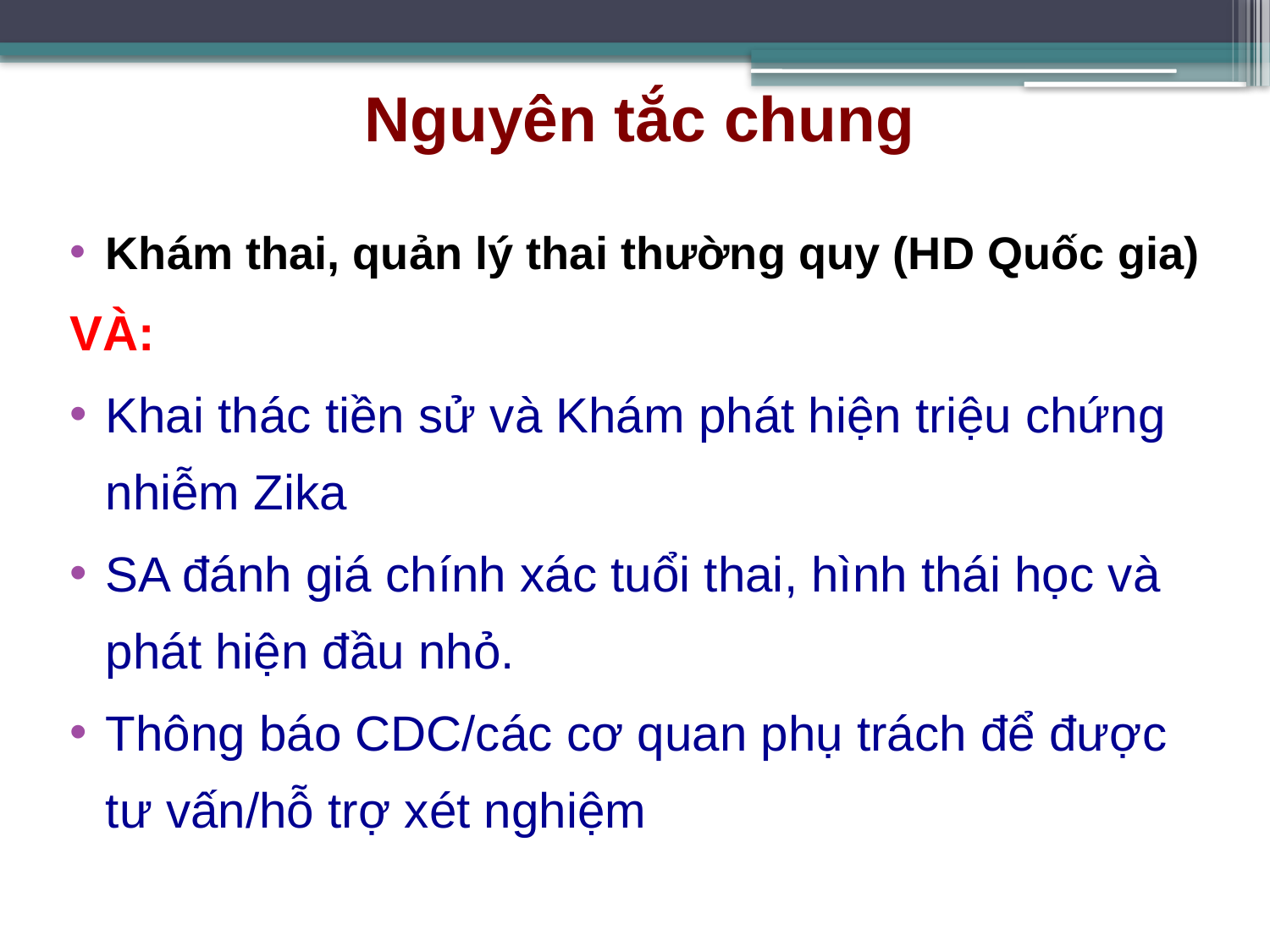

Nguyên tắc chung
Khám thai, quản lý thai thường quy (HD Quốc gia)
VÀ:
Khai thác tiền sử và Khám phát hiện triệu chứng nhiễm Zika
SA đánh giá chính xác tuổi thai, hình thái học và phát hiện đầu nhỏ.
Thông báo CDC/các cơ quan phụ trách để được tư vấn/hỗ trợ xét nghiệm